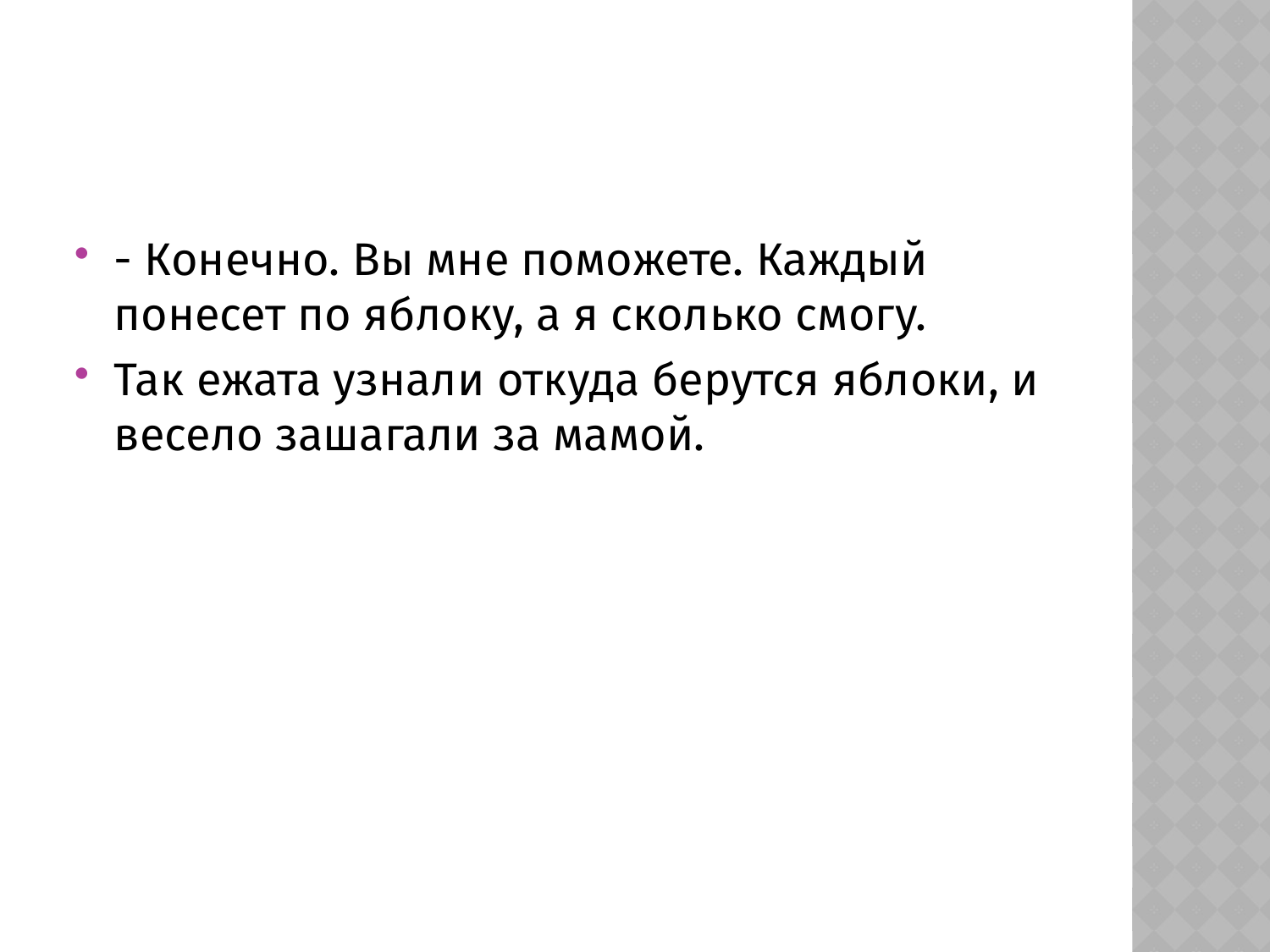

#
- Конечно. Вы мне поможете. Каждый понесет по яблоку, а я сколько смогу.
Так ежата узнали откуда берутся яблоки, и весело зашагали за мамой.